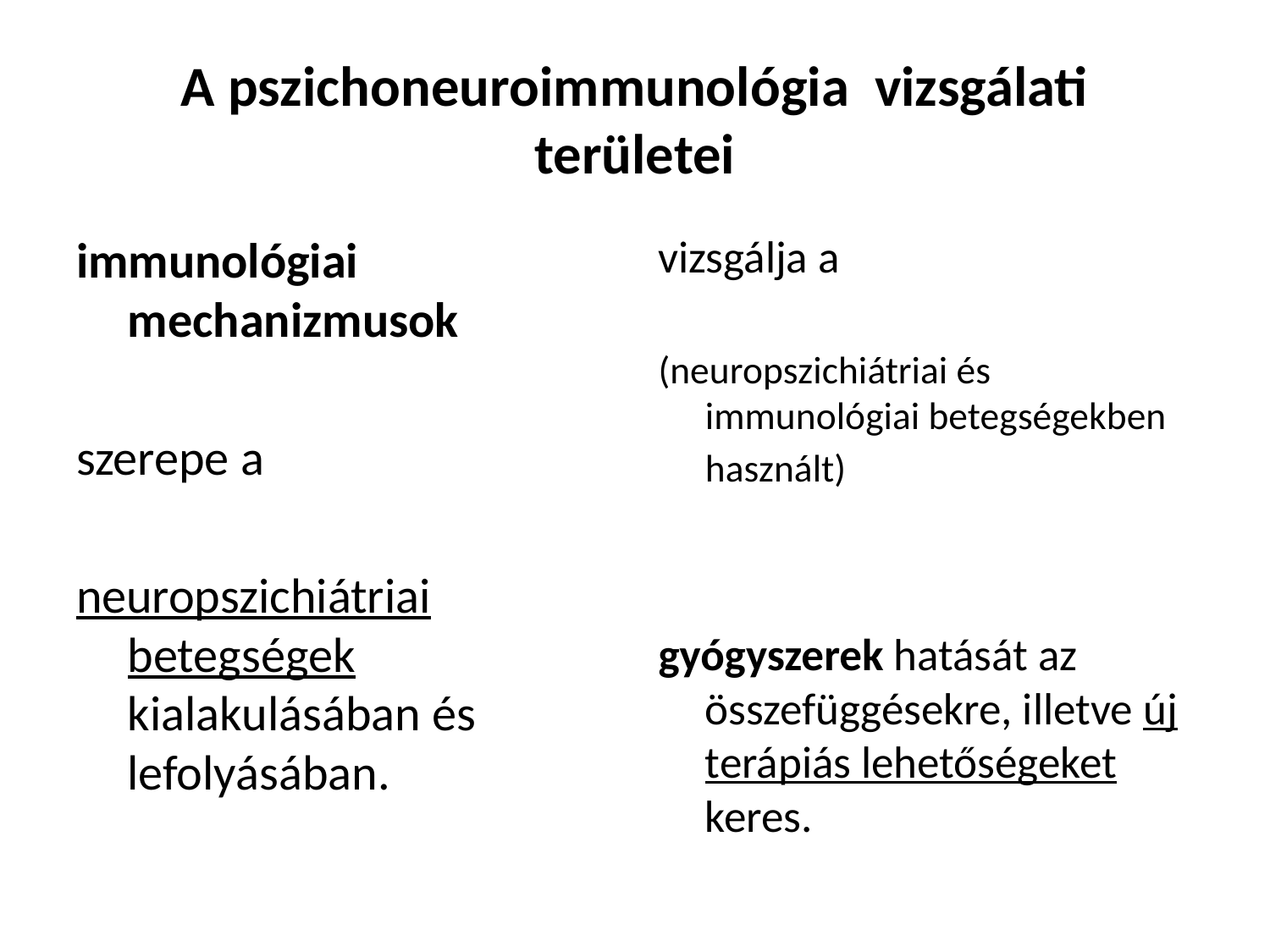

# A pszichoneuroimmunológia  vizsgálati területei
immunológiai mechanizmusok

szerepe a

neuropszichiátriai betegségek kialakulásában és lefolyásában.

vizsgálja a

(neuropszichiátriai és immunológiai betegségekben használt)

gyógyszerek hatását az összefüggésekre, illetve új terápiás lehetőségeket keres.